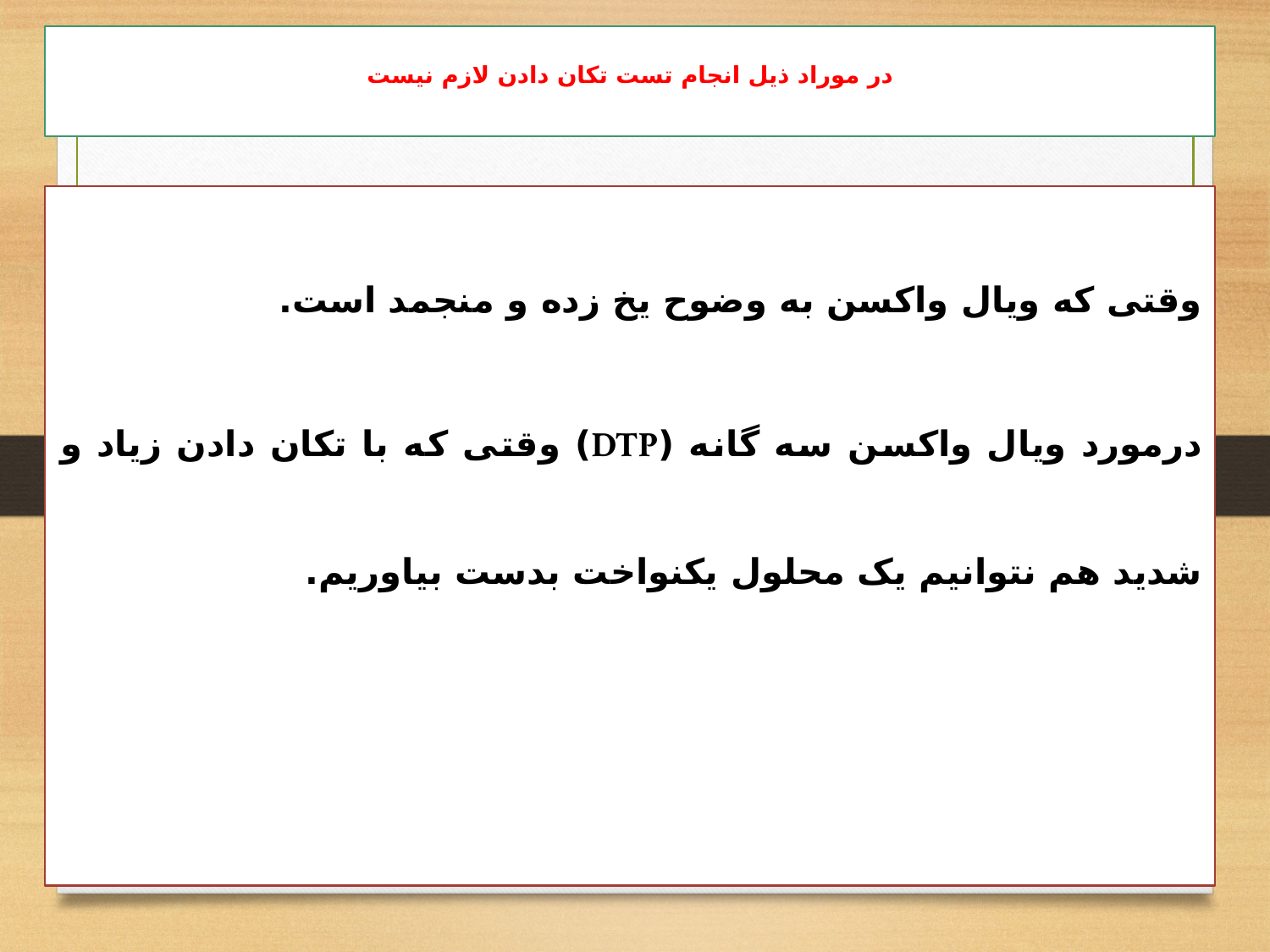

# در موراد ذیل انجام تست تکان دادن لازم نیست
وقتی که ویال واکسن به وضوح یخ زده و منجمد است.
درمورد ویال واکسن سه گانه (DTP) وقتی که با تکان دادن زیاد و شدید هم نتوانیم یک محلول یکنواخت بدست بیاوریم.